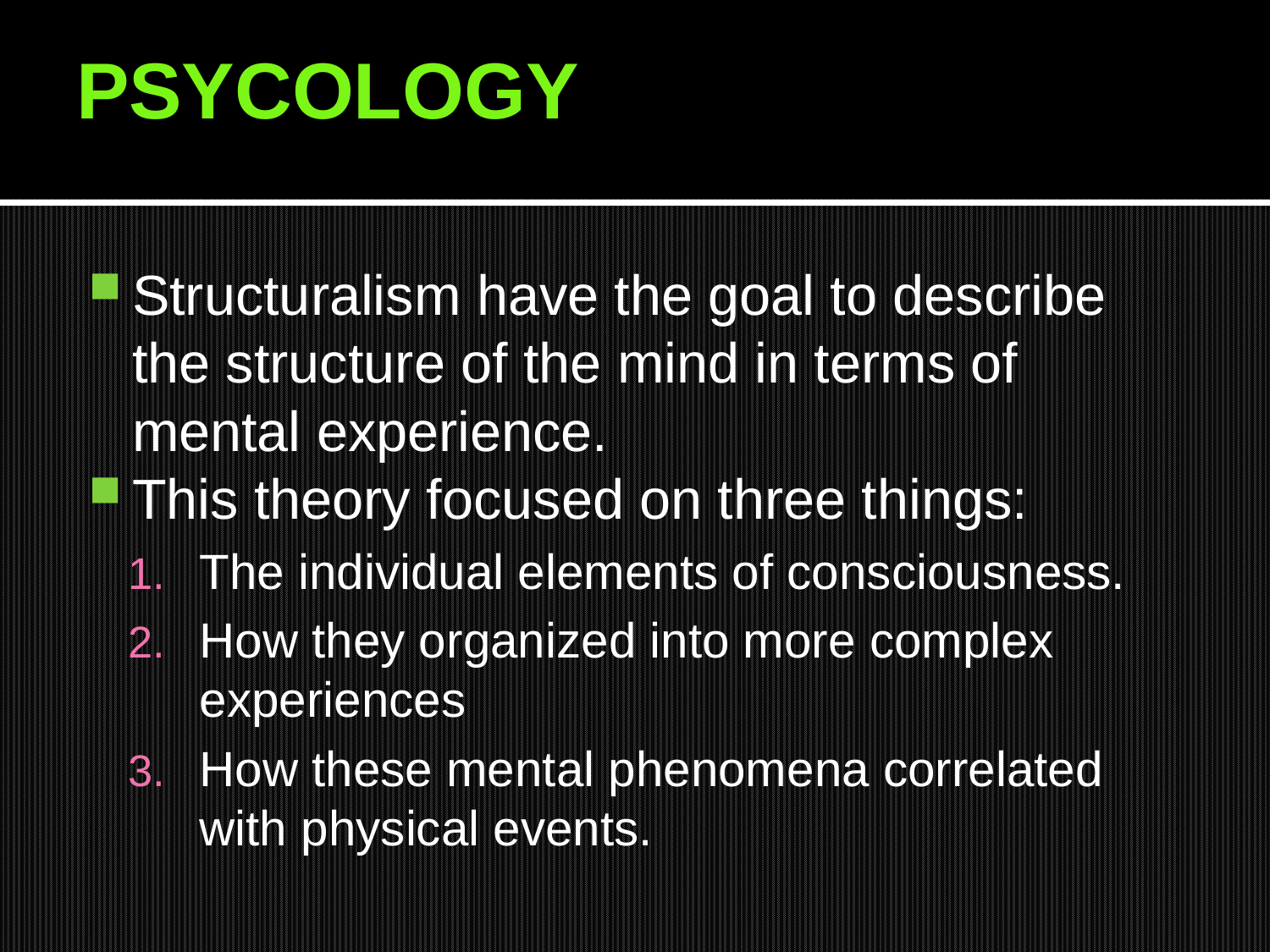

# PSYCOLOGY
Structuralism have the goal to describe the structure of the mind in terms of mental experience.
This theory focused on three things:
The individual elements of consciousness.
How they organized into more complex experiences
How these mental phenomena correlated with physical events.